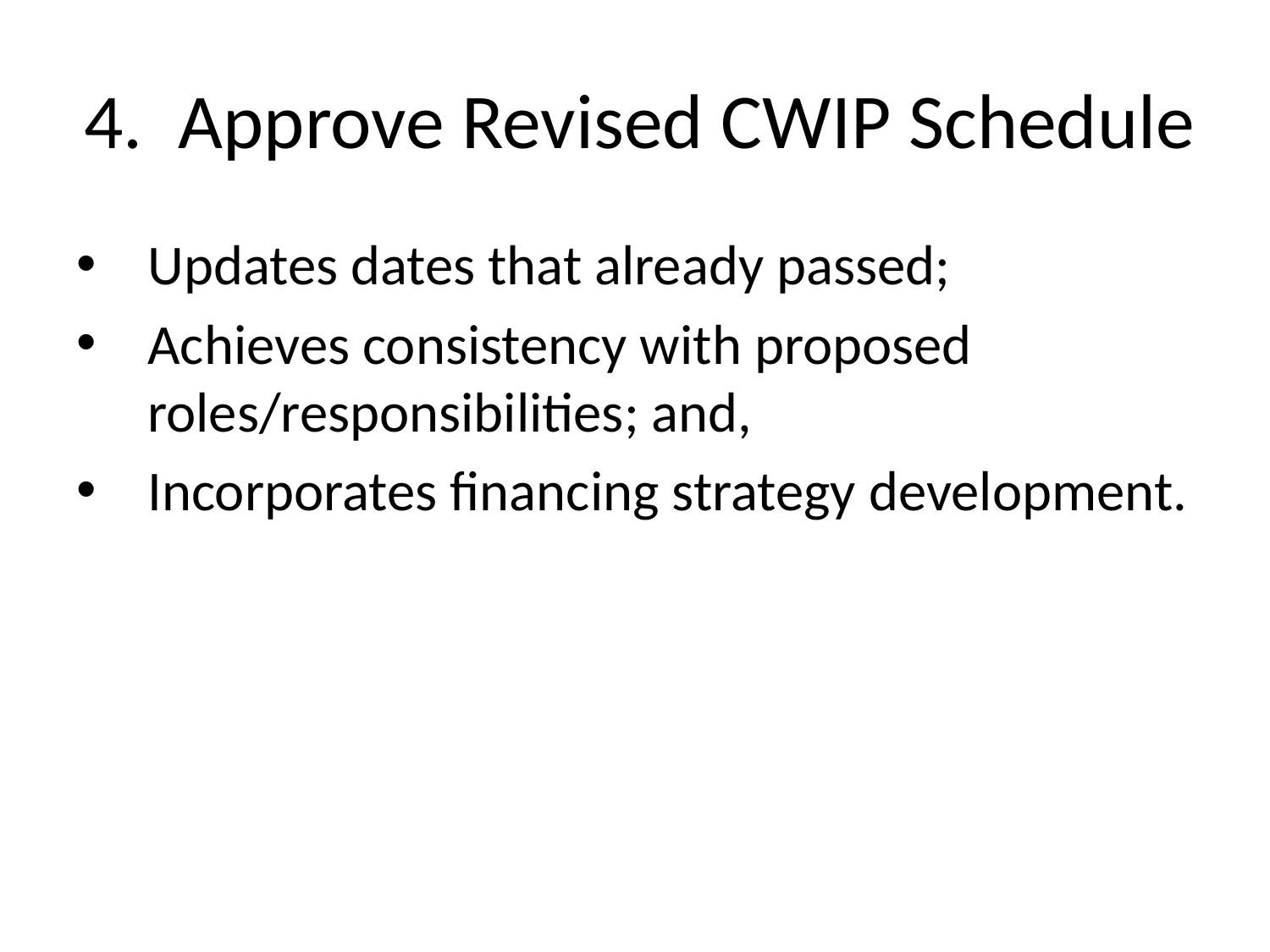

# Approve Revised CWIP Schedule
Updates dates that already passed;
Achieves consistency with proposed roles/responsibilities; and,
Incorporates financing strategy development.